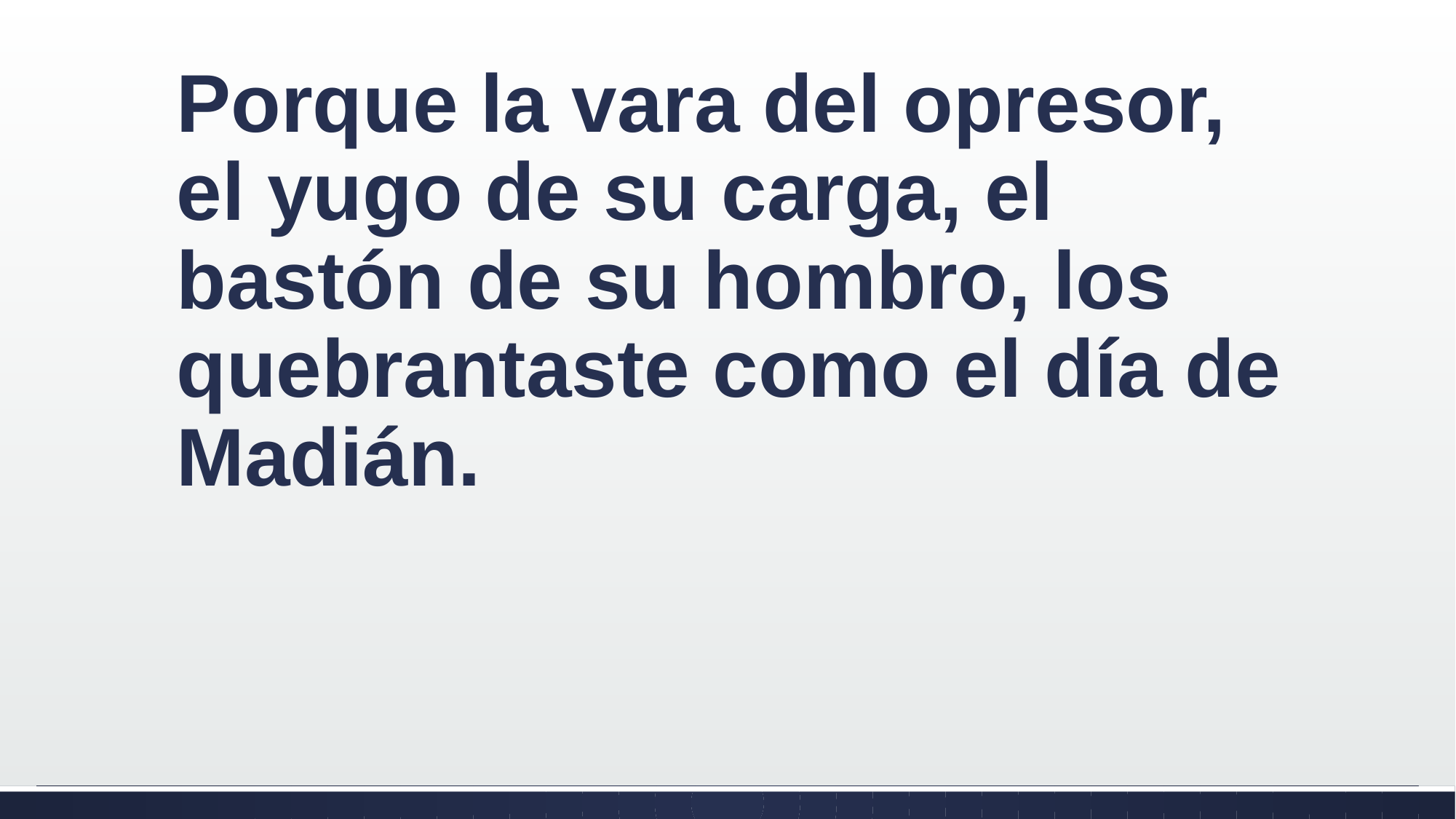

#
Porque la vara del opresor, el yugo de su carga, el bastón de su hombro, los quebrantaste como el día de Madián.